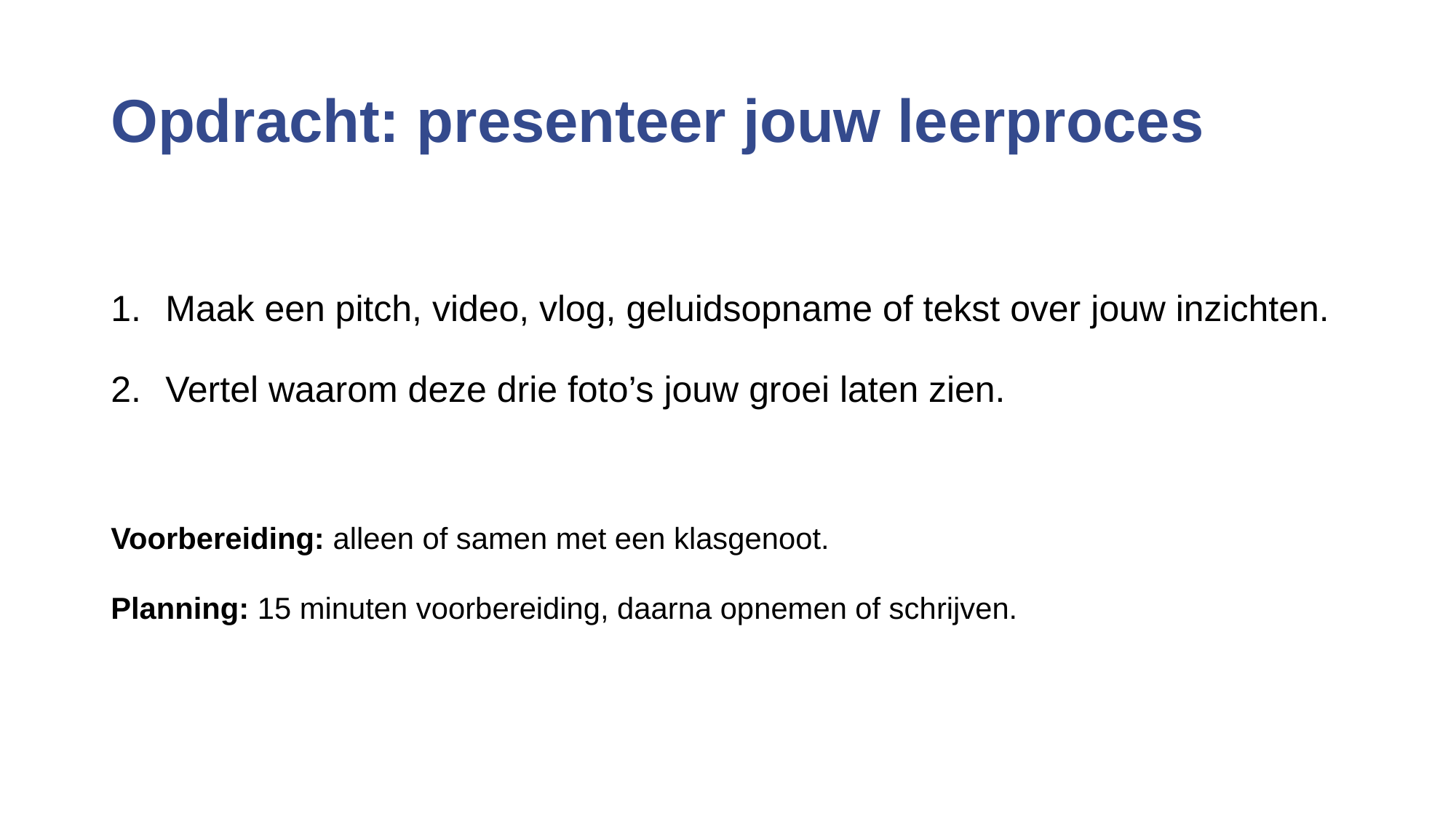

# Opdracht: presenteer jouw leerproces
Maak een pitch, video, vlog, geluidsopname of tekst over jouw inzichten.
Vertel waarom deze drie foto’s jouw groei laten zien.
Voorbereiding: alleen of samen met een klasgenoot.
Planning: 15 minuten voorbereiding, daarna opnemen of schrijven.